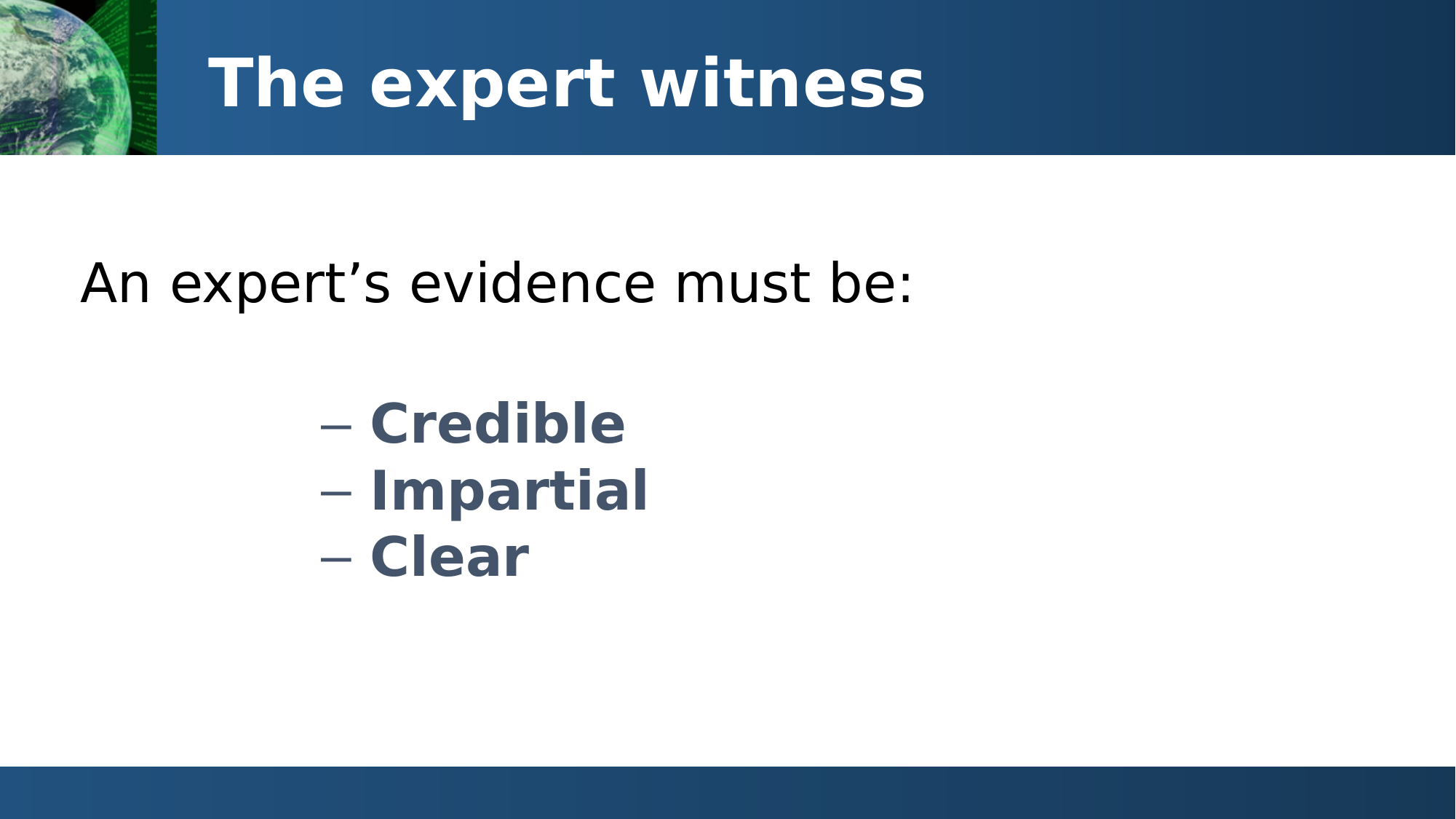

The expert witness

An expert’s evidence must be:

 Credible
 Impartial
 Clear